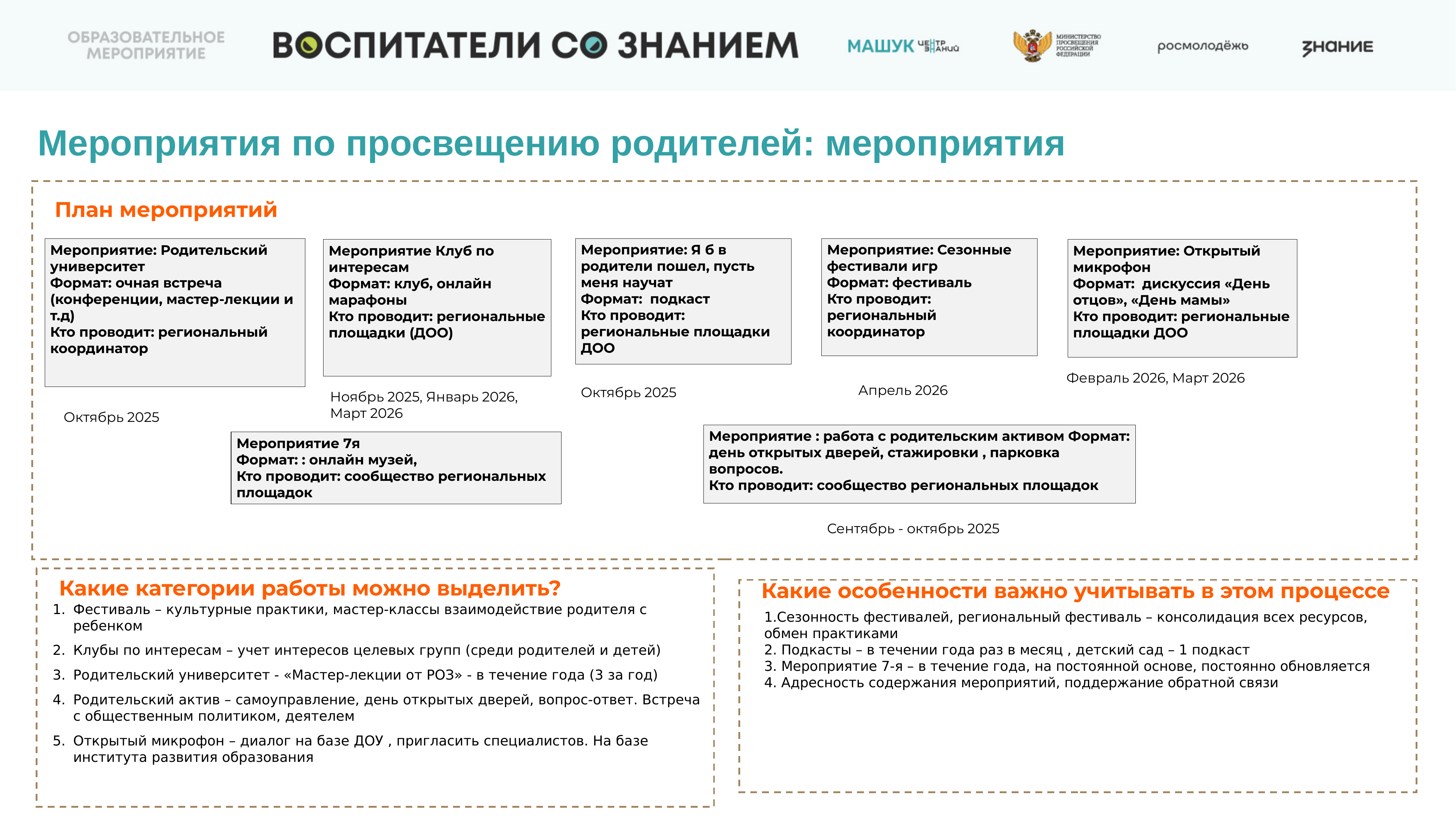

Мероприятия по просвещению родителей: мероприятия

План мероприятий
Мероприятие: Я б в родители пошел, пусть меня научат
Формат:  подкаст
Кто проводит: региональные площадки ДОО
Мероприятие: Сезонные фестивали игр
Формат: фестиваль
Кто проводит: региональный координатор
Мероприятие: Родительский университет
Формат: очная встреча (конференции, мастер-лекции и т.д)
Кто проводит: региональный координатор
Мероприятие Клуб по интересам
Формат: клуб, онлайн марафоны
Кто проводит: региональные площадки (ДОО)
Мероприятие: Открытый микрофон
Формат:  дискуссия «День отцов», «День мамы»
Кто проводит: региональные площадки ДОО
 Февраль 2026, Март 2026
Апрель 2026
Октябрь 2025
Ноябрь 2025, Январь 2026, Март 2026
Октябрь 2025
Мероприятие : работа с родительским активом Формат: день открытых дверей, стажировки , парковка вопросов.
Кто проводит: сообщество региональных площадок
Мероприятие 7я
Формат: : онлайн музей,
Кто проводит: сообщество региональных площадок
Сентябрь - октябрь 2025

Какие категории работы можно выделить?
Какие особенности важно учитывать в этом процессе

Фестиваль – культурные практики, мастер-классы взаимодействие родителя с ребенком
Клубы по интересам – учет интересов целевых групп (среди родителей и детей)
Родительский университет - «Мастер-лекции от РОЗ» - в течение года (3 за год)
Родительский актив – самоуправление, день открытых дверей, вопрос-ответ. Встреча с общественным политиком, деятелем
Открытый микрофон – диалог на базе ДОУ , пригласить специалистов. На базе института развития образования
1.Сезонность фестивалей, региональный фестиваль – консолидация всех ресурсов, обмен практиками
2. Подкасты – в течении года раз в месяц , детский сад – 1 подкаст
3. Мероприятие 7-я – в течение года, на постоянной основе, постоянно обновляется
4. Адресность содержания мероприятий, поддержание обратной связи